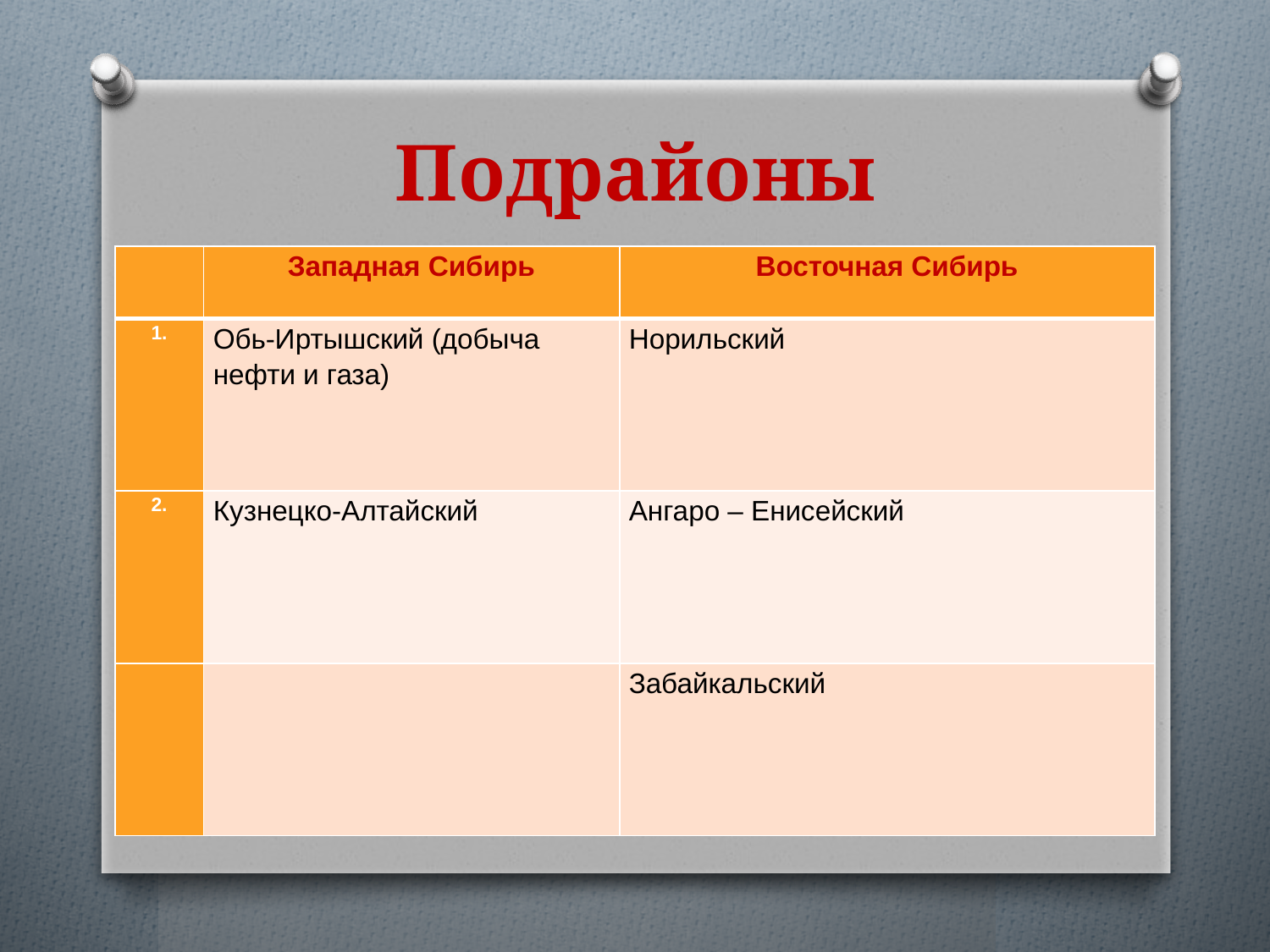

# Подрайоны
|  | Западная Сибирь | Восточная Сибирь |
| --- | --- | --- |
| 1. | Обь-Иртышский (добыча нефти и газа) | Норильский |
| 2. | Кузнецко-Алтайский | Ангаро – Енисейский |
|  |  | Забайкальский |